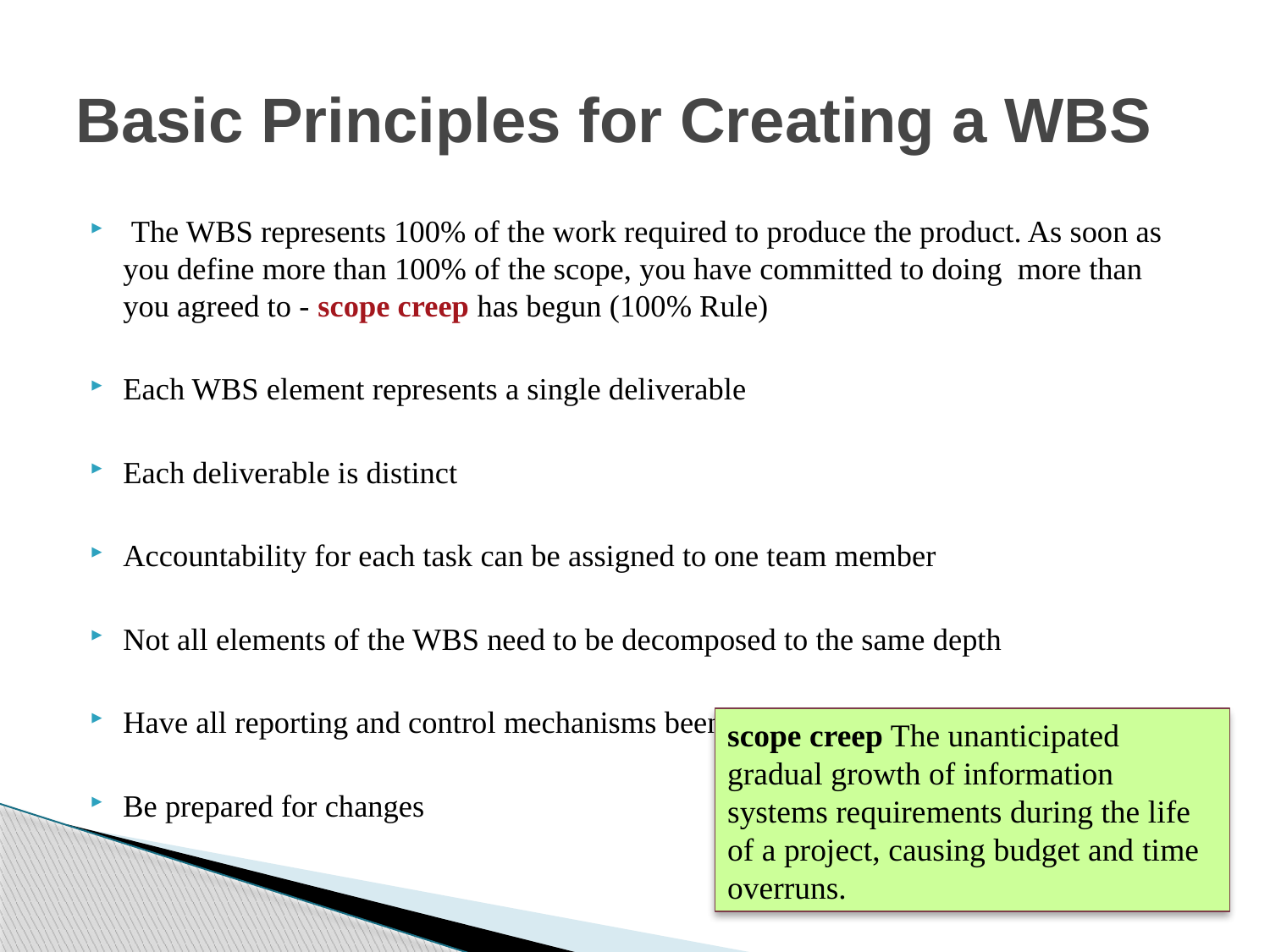

# Basic Principles for Creating a WBS
 The WBS represents 100% of the work required to produce the product. As soon as you define more than 100% of the scope, you have committed to doing  more than you agreed to - scope creep has begun (100% Rule)

Each WBS element represents a single deliverable

Each deliverable is distinct

Accountability for each task can be assigned to one team member

Not all elements of the WBS need to be decomposed to the same depth

Have all reporting and control mechanisms been included

Be prepared for changes
scope creep The unanticipated gradual growth of information systems requirements during the life of a project, causing budget and time overruns.